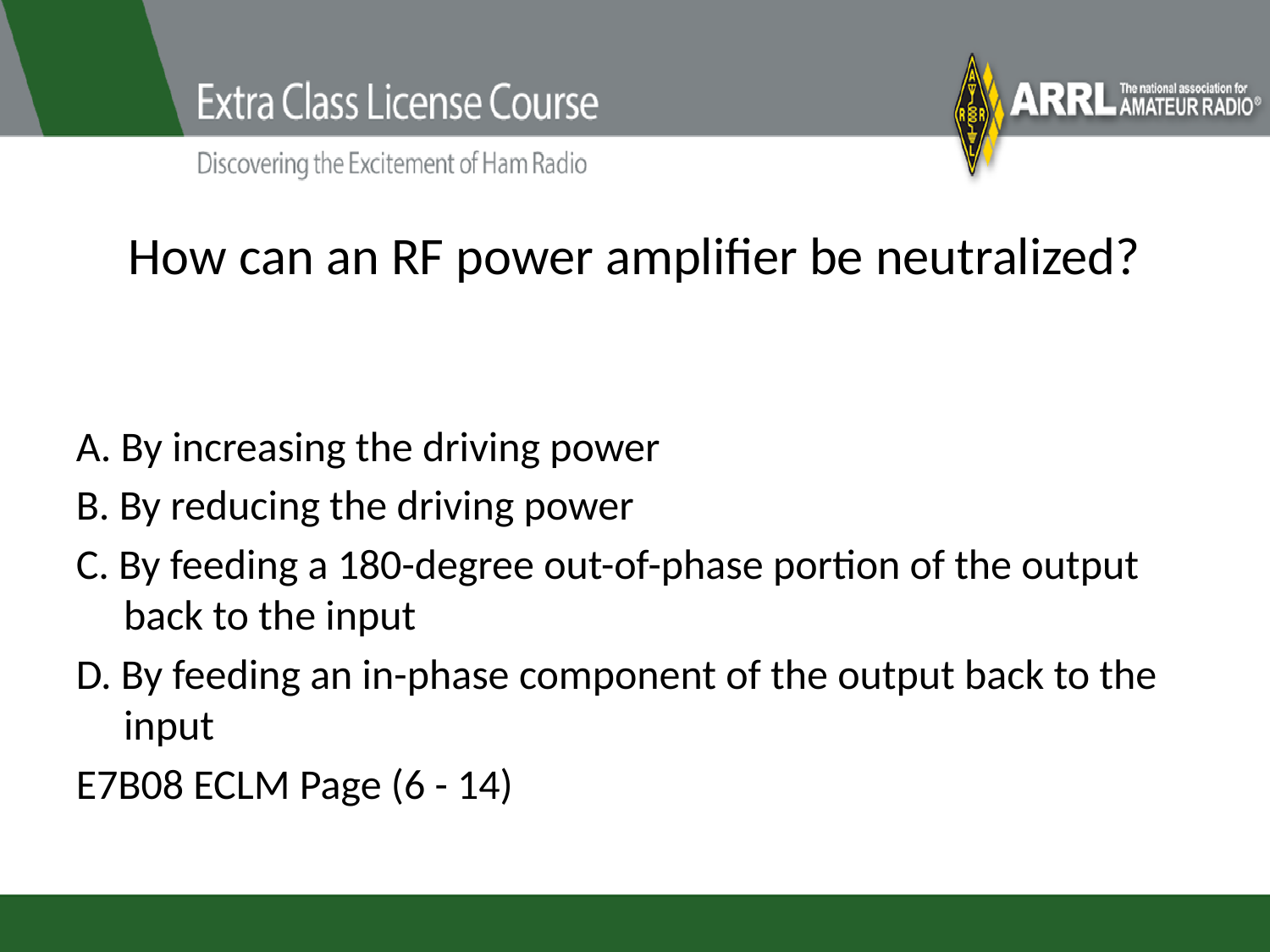

# How can an RF power amplifier be neutralized?
A. By increasing the driving power
B. By reducing the driving power
C. By feeding a 180-degree out-of-phase portion of the output back to the input
D. By feeding an in-phase component of the output back to the input
E7B08 ECLM Page (6 - 14)